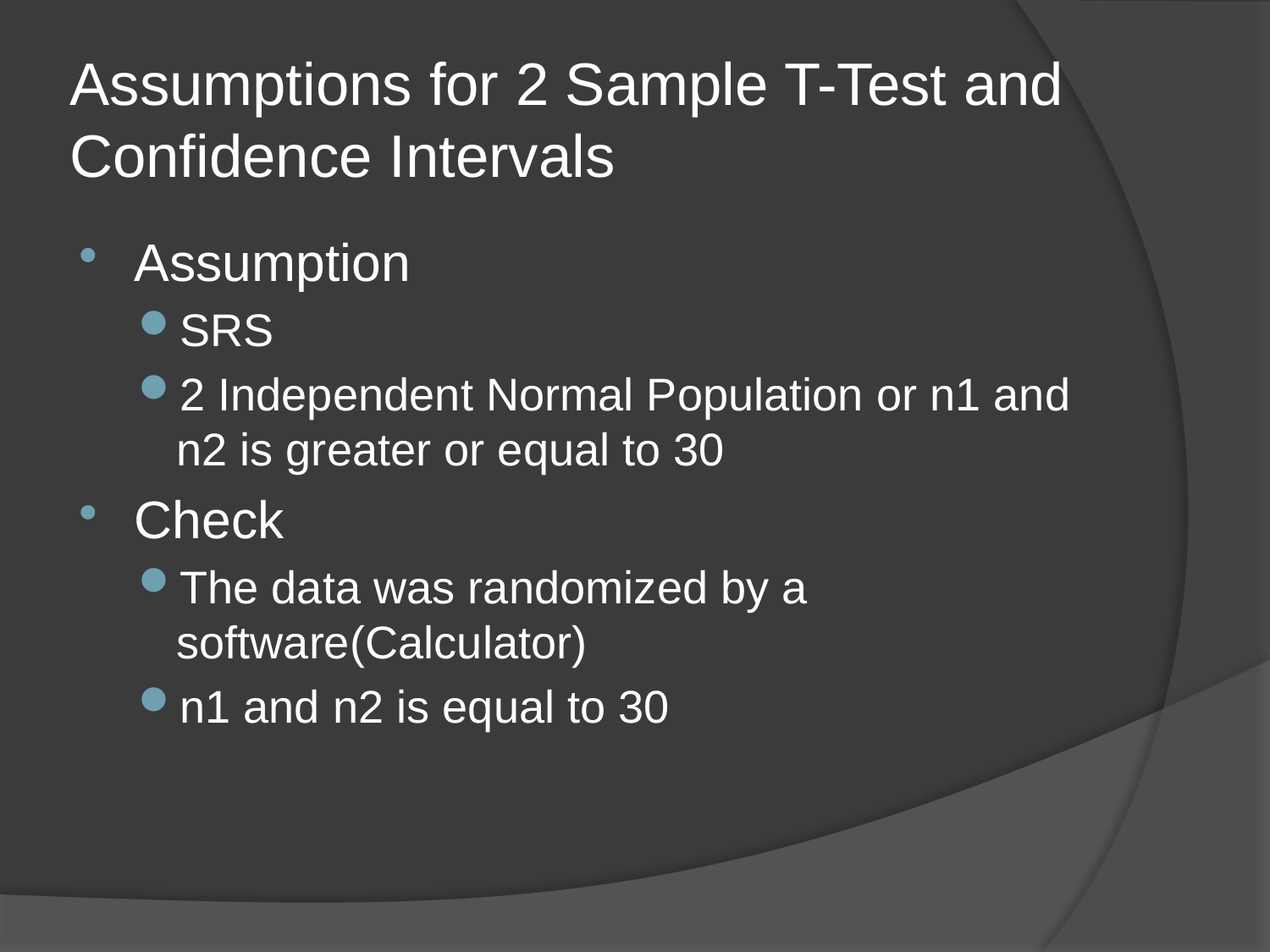

# Assumptions for 2 Sample T-Test and Confidence Intervals
Assumption
SRS
2 Independent Normal Population or n1 and n2 is greater or equal to 30
Check
The data was randomized by a software(Calculator)
n1 and n2 is equal to 30